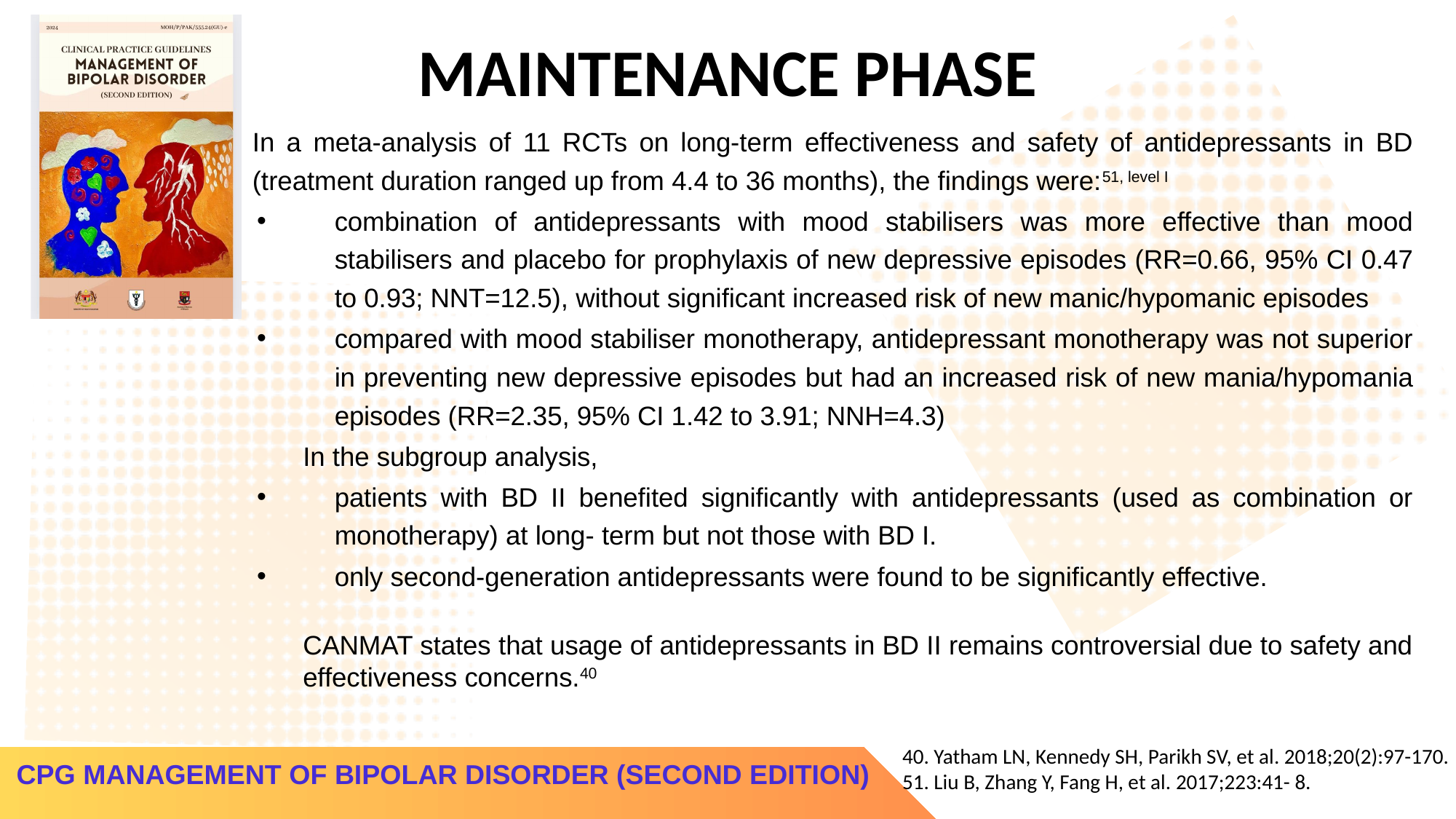

MAINTENANCE PHASE

In a meta-analysis of 11 RCTs on long-term effectiveness and safety of antidepressants in BD (treatment duration ranged up from 4.4 to 36 months), the findings were:51, level I
combination of antidepressants with mood stabilisers was more effective than mood stabilisers and placebo for prophylaxis of new depressive episodes (RR=0.66, 95% CI 0.47 to 0.93; NNT=12.5), without significant increased risk of new manic/hypomanic episodes
compared with mood stabiliser monotherapy, antidepressant monotherapy was not superior in preventing new depressive episodes but had an increased risk of new mania/hypomania episodes (RR=2.35, 95% CI 1.42 to 3.91; NNH=4.3)
In the subgroup analysis,
patients with BD II benefited significantly with antidepressants (used as combination or monotherapy) at long- term but not those with BD I.
only second-generation antidepressants were found to be significantly effective.

CANMAT states that usage of antidepressants in BD II remains controversial due to safety and effectiveness concerns.40

40. Yatham LN, Kennedy SH, Parikh SV, et al. 2018;20(2):97-170.
51. Liu B, Zhang Y, Fang H, et al. 2017;223:41- 8.

CPG MANAGEMENT OF BIPOLAR DISORDER (SECOND EDITION)